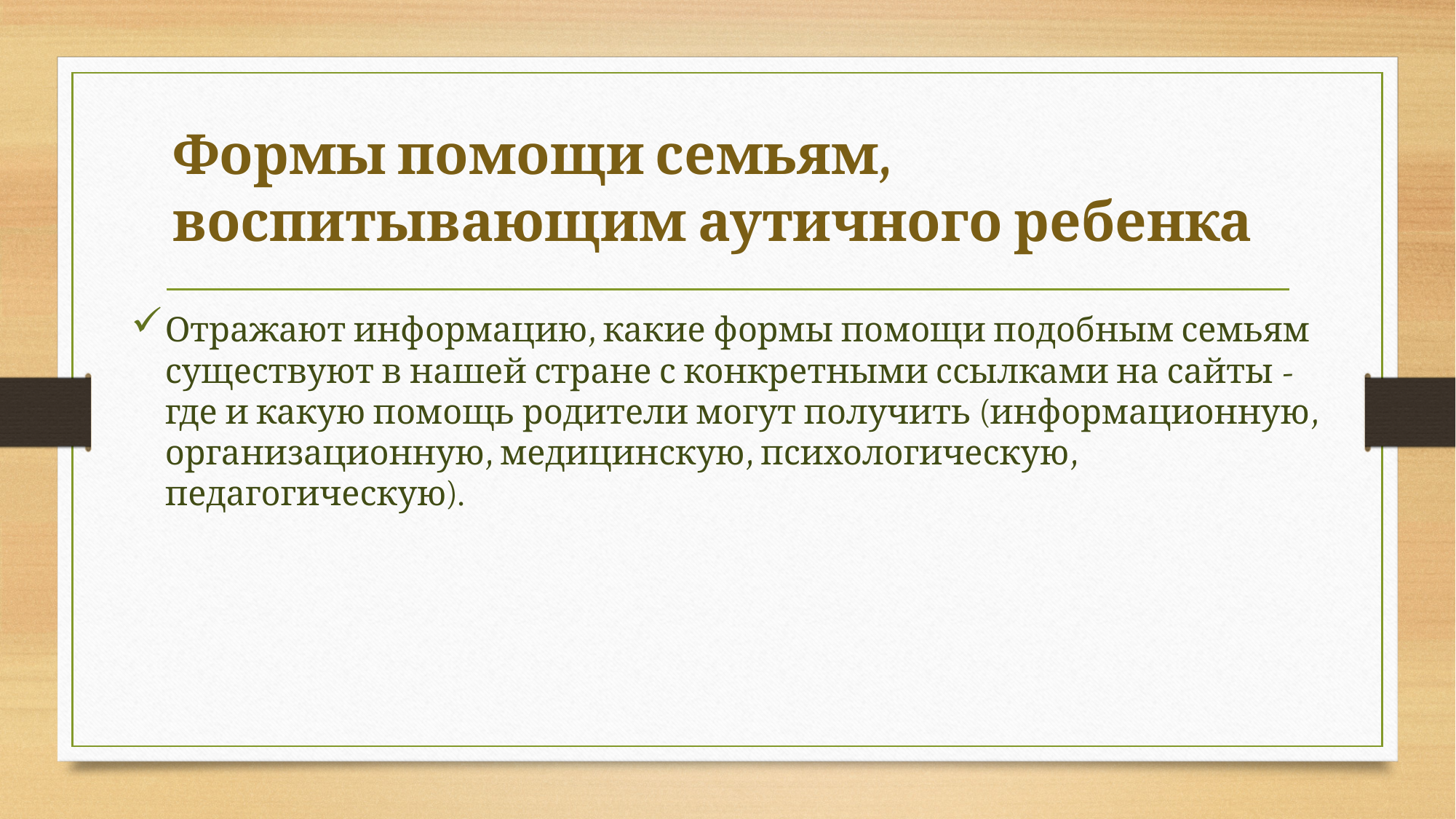

# Формы помощи семьям, воспитывающим аутичного ребенка
Отражают информацию, какие формы помощи подобным семьям существуют в нашей стране с конкретными ссылками на сайты - где и какую помощь родители могут получить (информационную, организационную, медицинскую, психологическую, педагогическую).